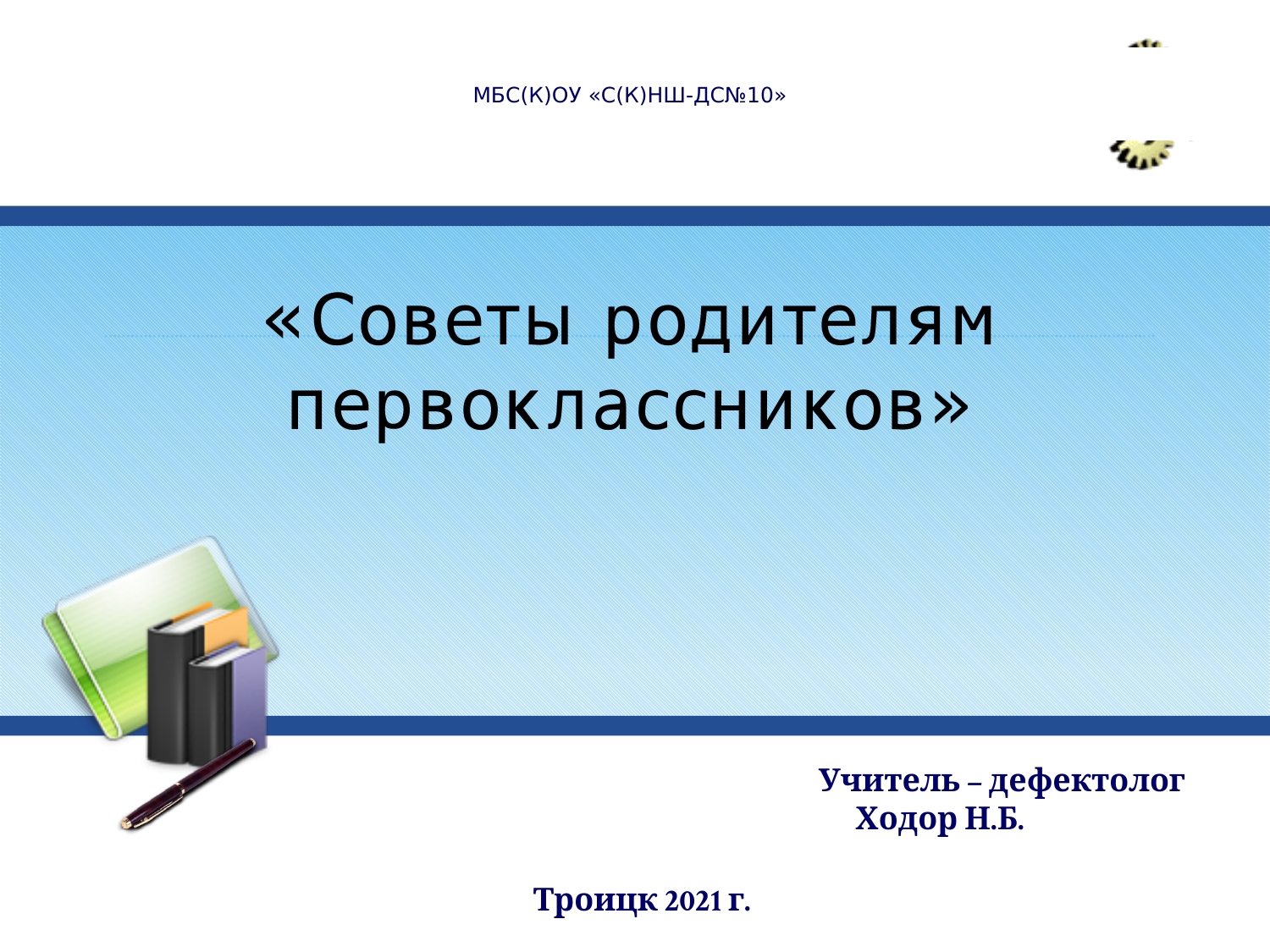

# МБС(К)ОУ «С(К)НШ-ДС№10»
«Советы родителям первоклассников»

Учитель – дефектолог
Ходор Н.Б.

Троицк 2021 г.